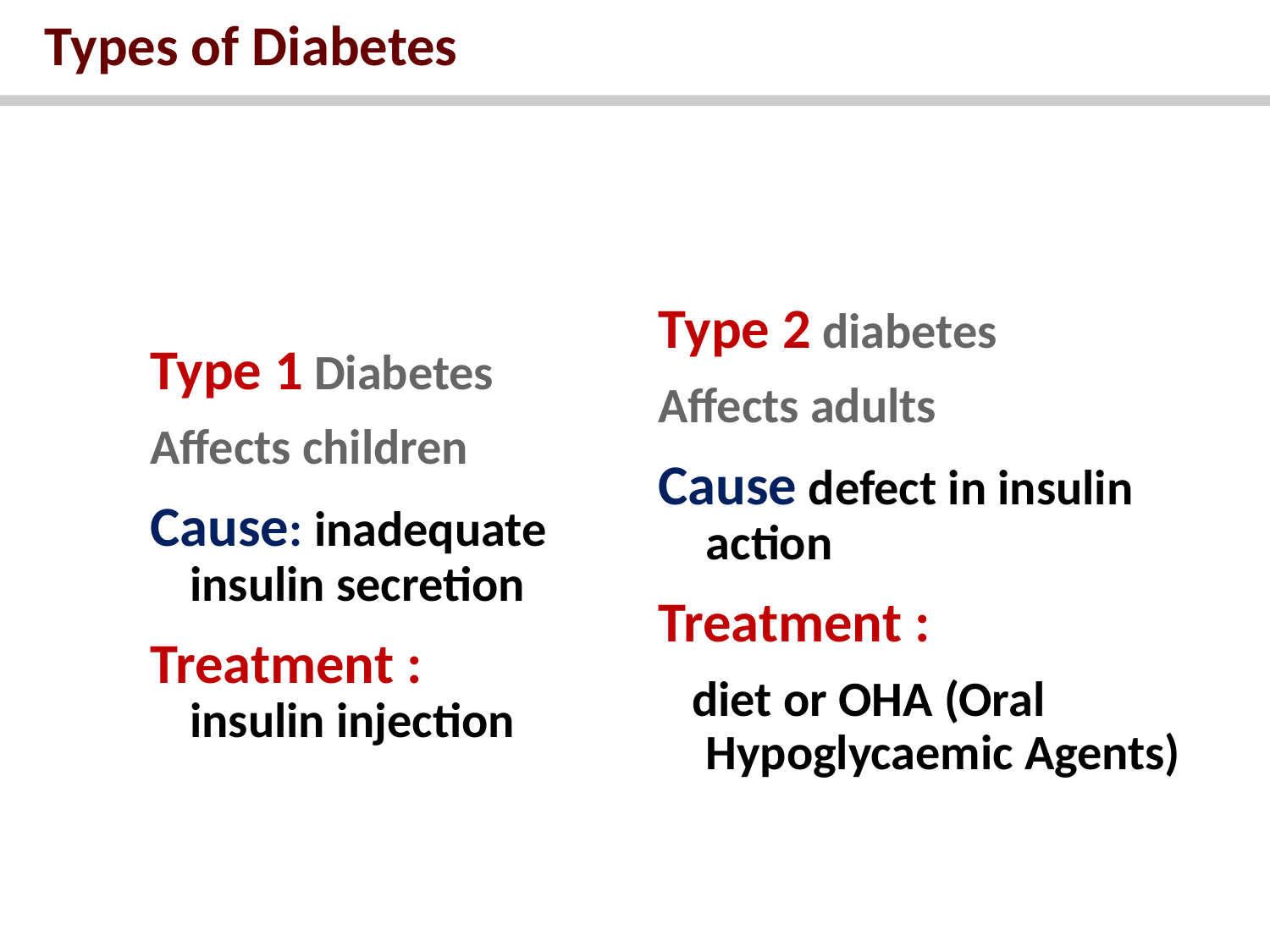

# Types of Diabetes
Type 1 Diabetes
Affects children
Cause: inadequate insulin secretion
Treatment :        insulin injection
Type 2 diabetes
Affects adults
Cause defect in insulin action
Treatment :
   diet or OHA (Oral Hypoglycaemic Agents)